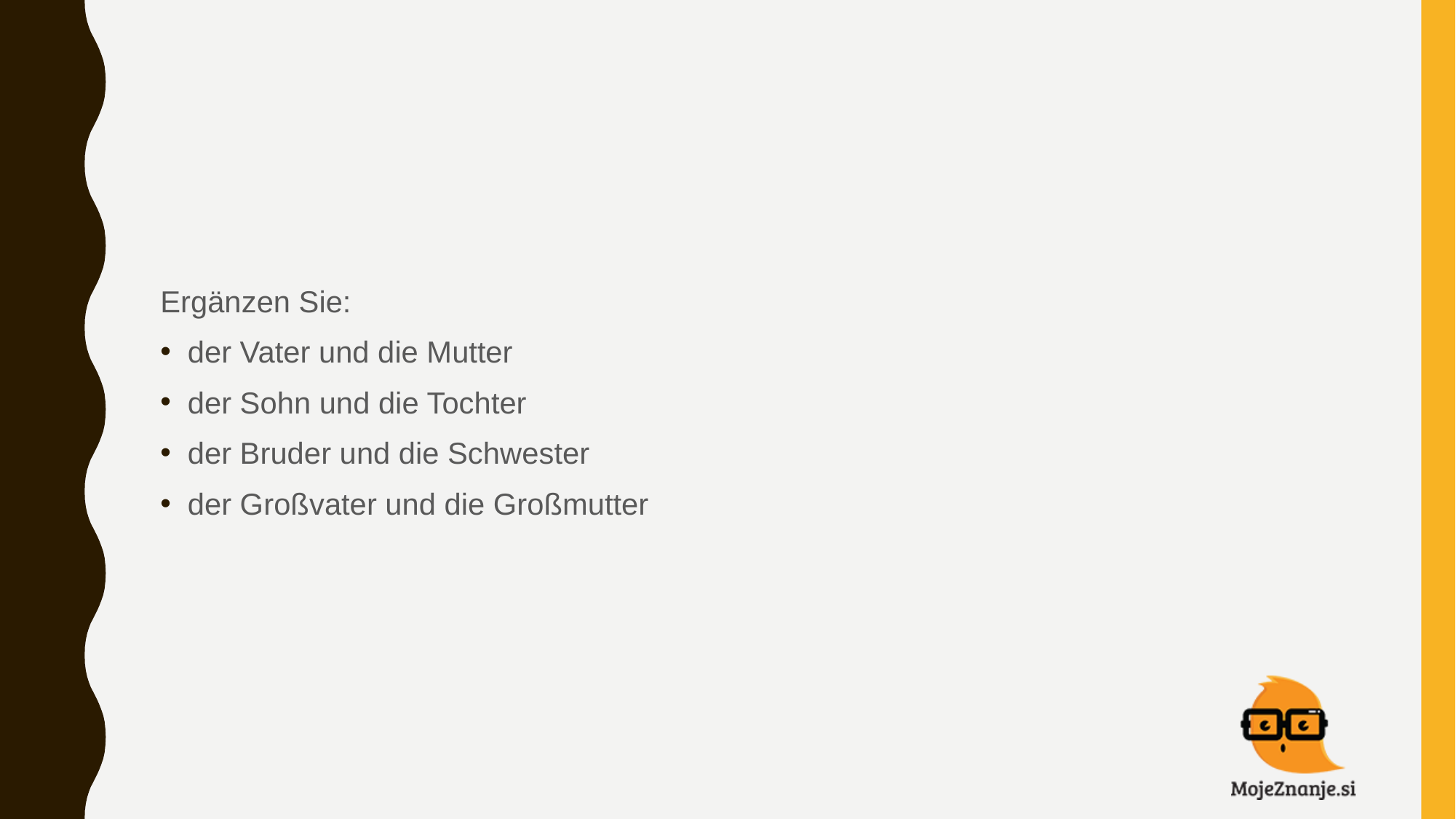

Ergänzen Sie:
der Vater und die Mutter
der Sohn und die Tochter
der Bruder und die Schwester
der Großvater und die Großmutter